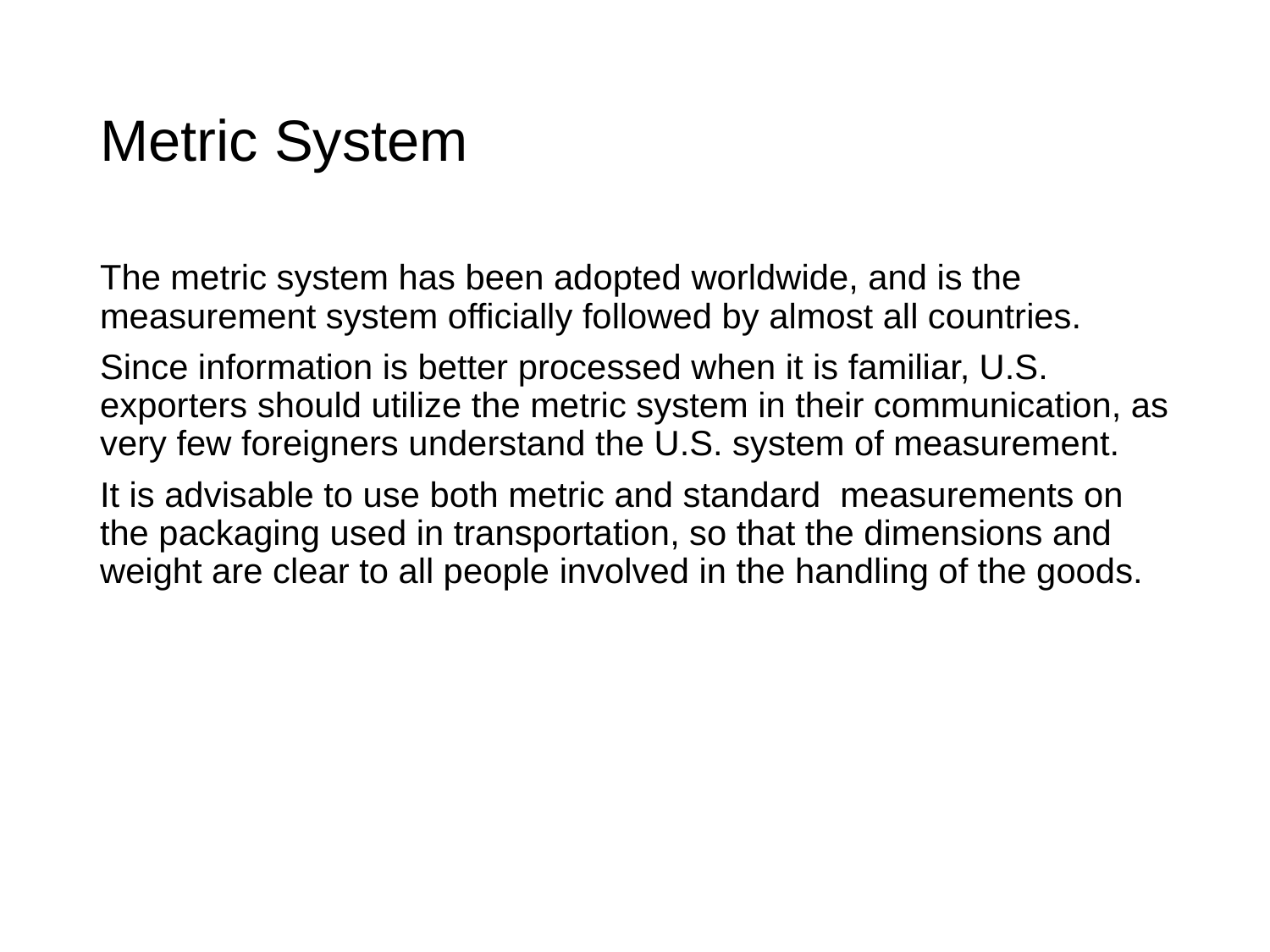

# Metric System
The metric system has been adopted worldwide, and is the measurement system officially followed by almost all countries.
Since information is better processed when it is familiar, U.S. exporters should utilize the metric system in their communication, as very few foreigners understand the U.S. system of measurement.
It is advisable to use both metric and standard  measurements on the packaging used in transportation, so that the dimensions and weight are clear to all people involved in the handling of the goods.